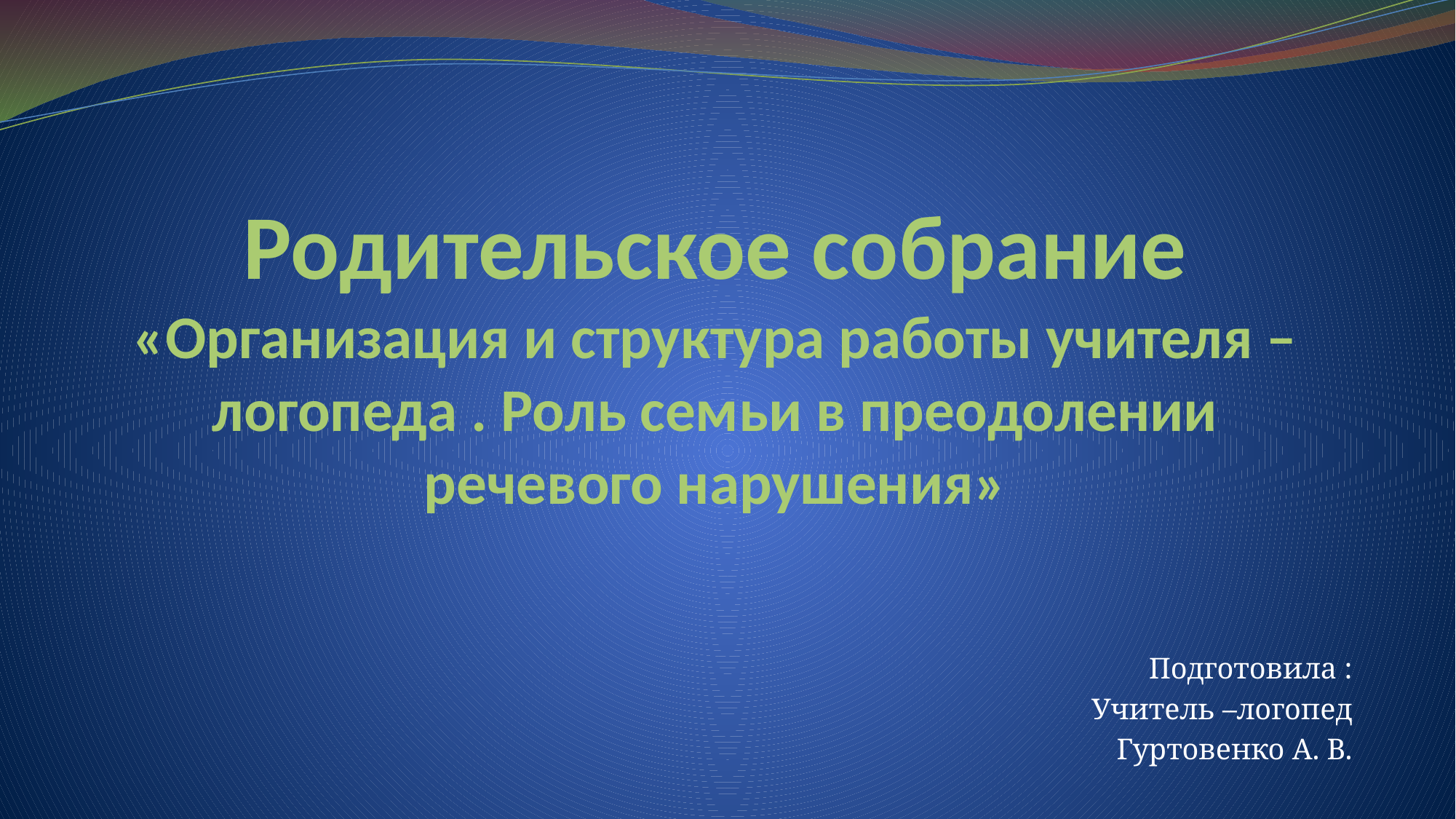

# Родительское собрание «Организация и структура работы учителя –логопеда . Роль семьи в преодолении речевого нарушения»

Подготовила :
Учитель –логопед
Гуртовенко А. В.